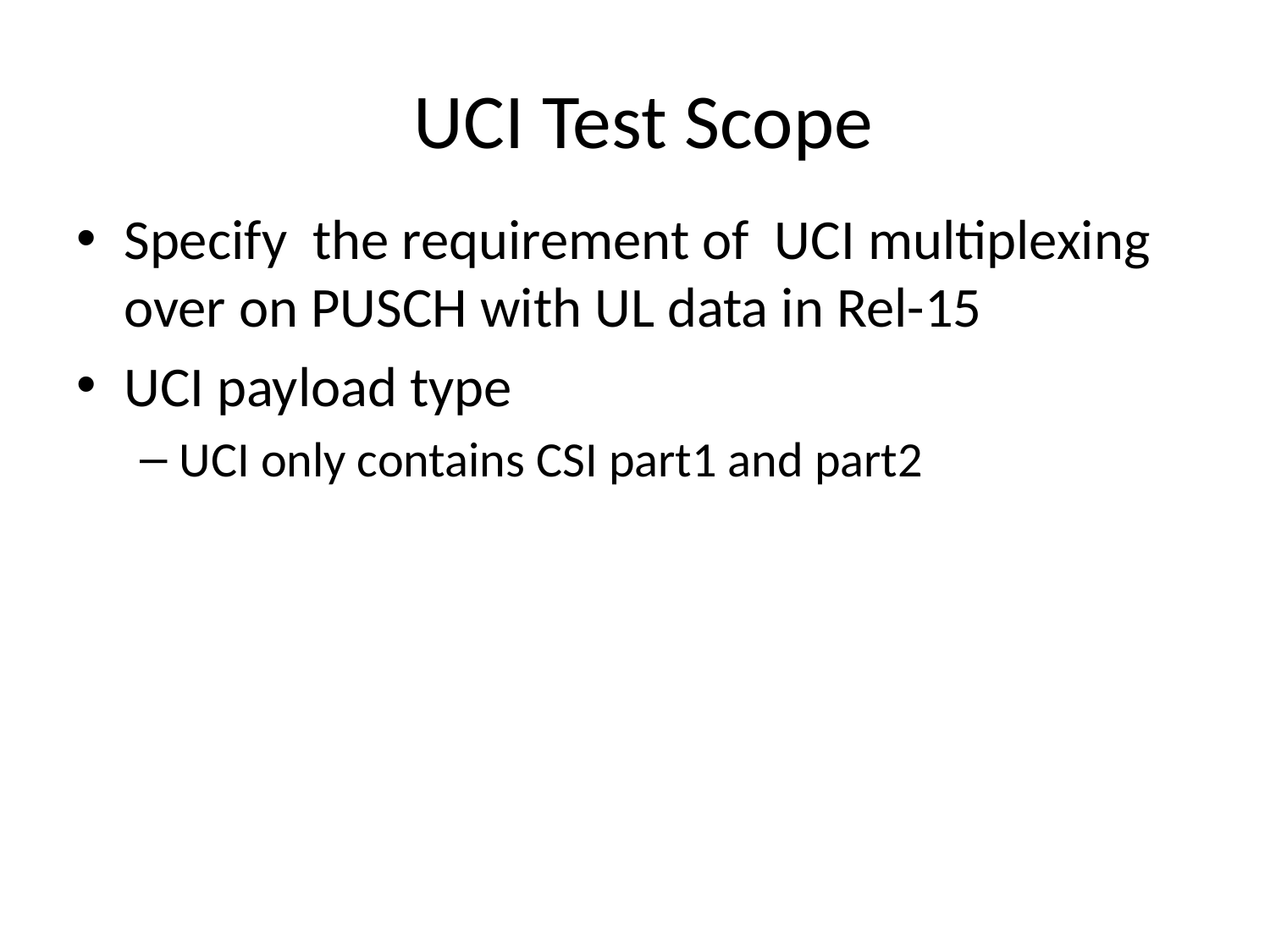

# UCI Test Scope
Specify  the requirement of  UCI multiplexing over on PUSCH with UL data in Rel-15
UCI payload type
UCI only contains CSI part1 and part2